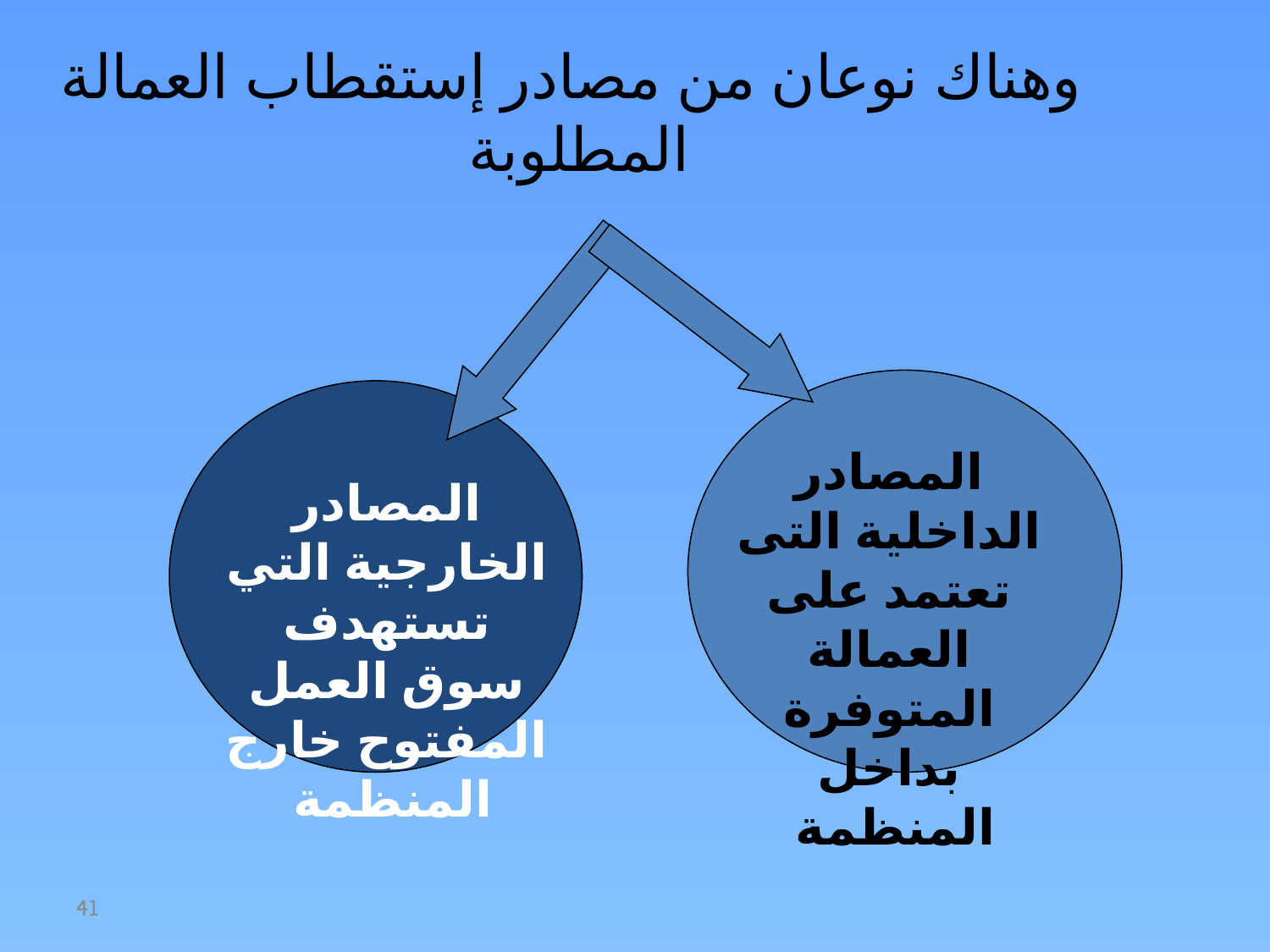

وهناك نوعان من مصادر إستقطاب العمالة المطلوبة

المصادر الداخلية التى تعتمد على العمالة المتوفرة بداخل المنظمة
المصادر الخارجية التي تستهدف سوق العمل المفتوح خارج المنظمة
41